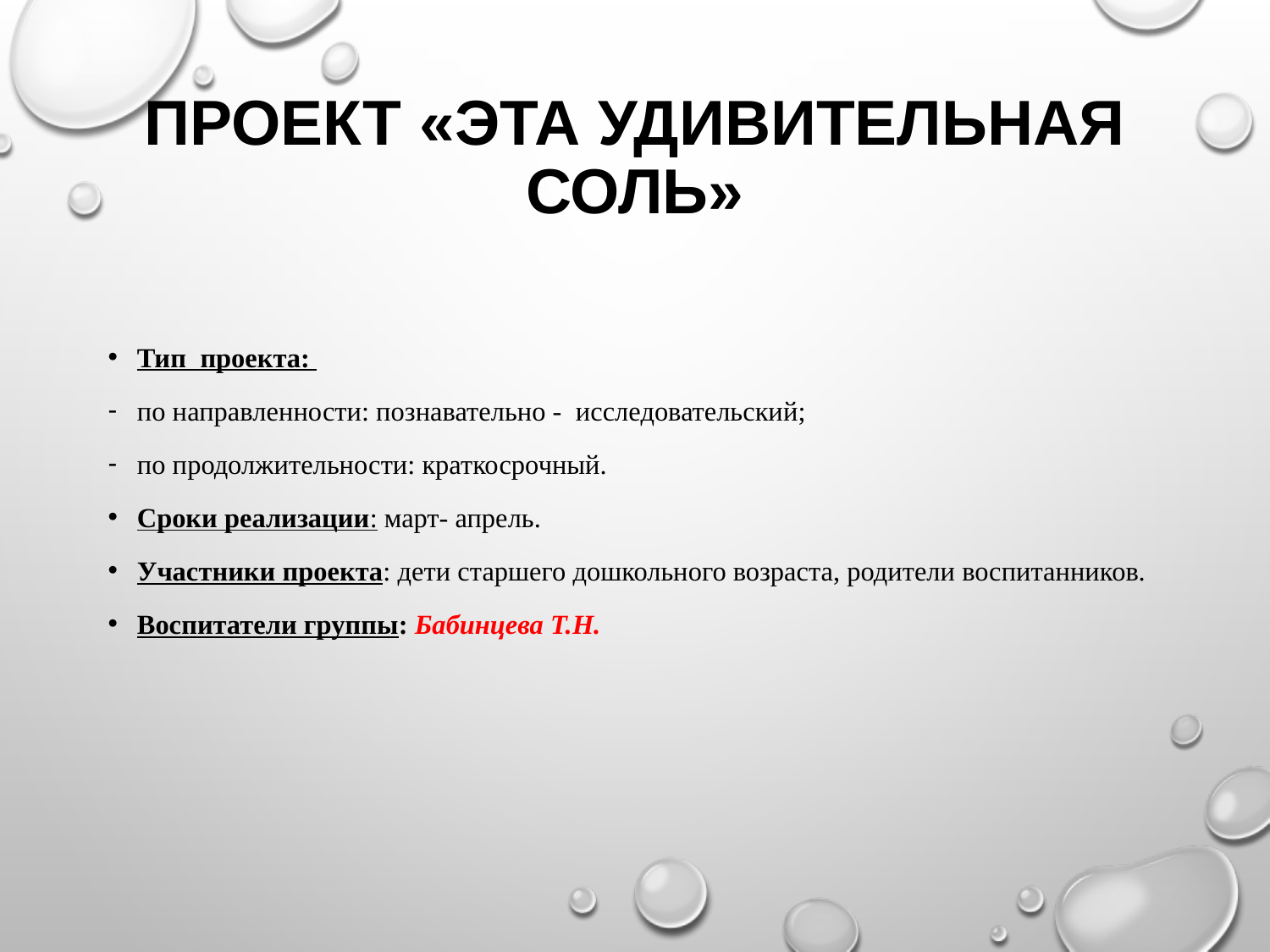

# Проект «Эта удивительная соль»
Тип  проекта:
по направленности: познавательно -  исследовательский;
по продолжительности: краткосрочный.
Сроки реализации: март- апрель.
Участники проекта: дети старшего дошкольного возраста, родители воспитанников.
Воспитатели группы: Бабинцева Т.Н.